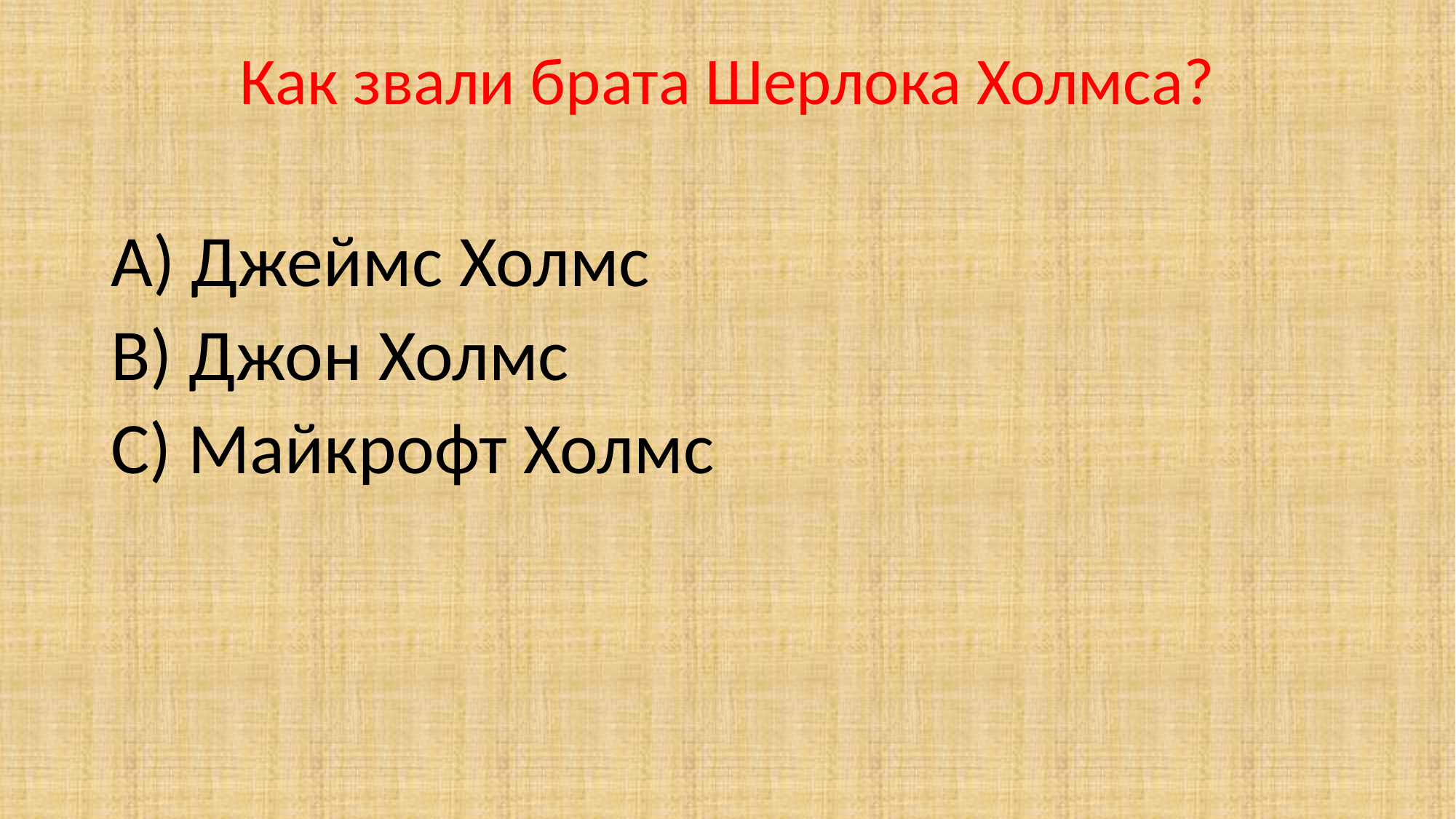

# Как звали брата Шерлока Холмса?
A) Джеймс Холмс
B) Джон Холмс
C) Майкрофт Холмс